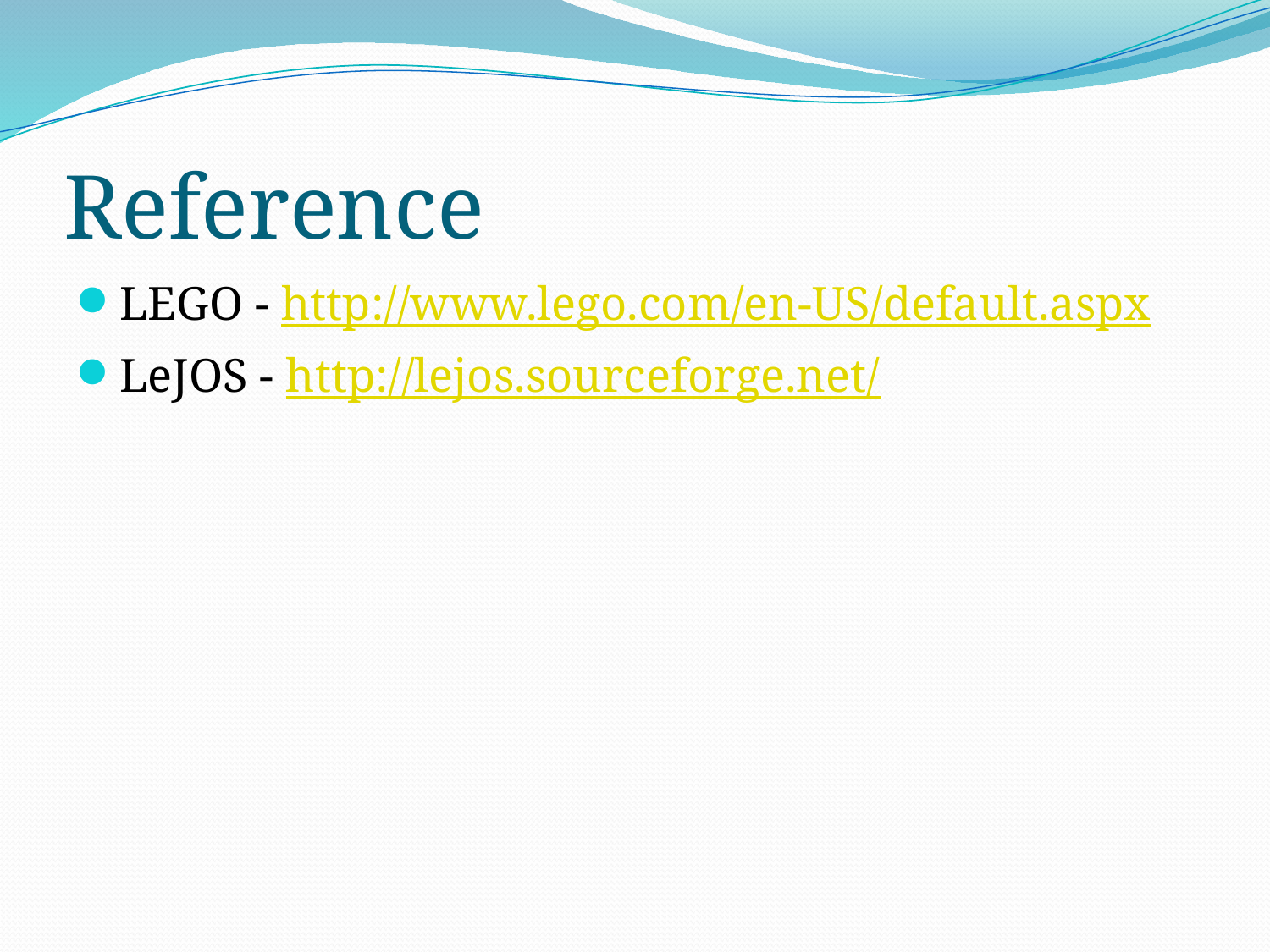

# Reference
LEGO - http://www.lego.com/en-US/default.aspx
LeJOS - http://lejos.sourceforge.net/